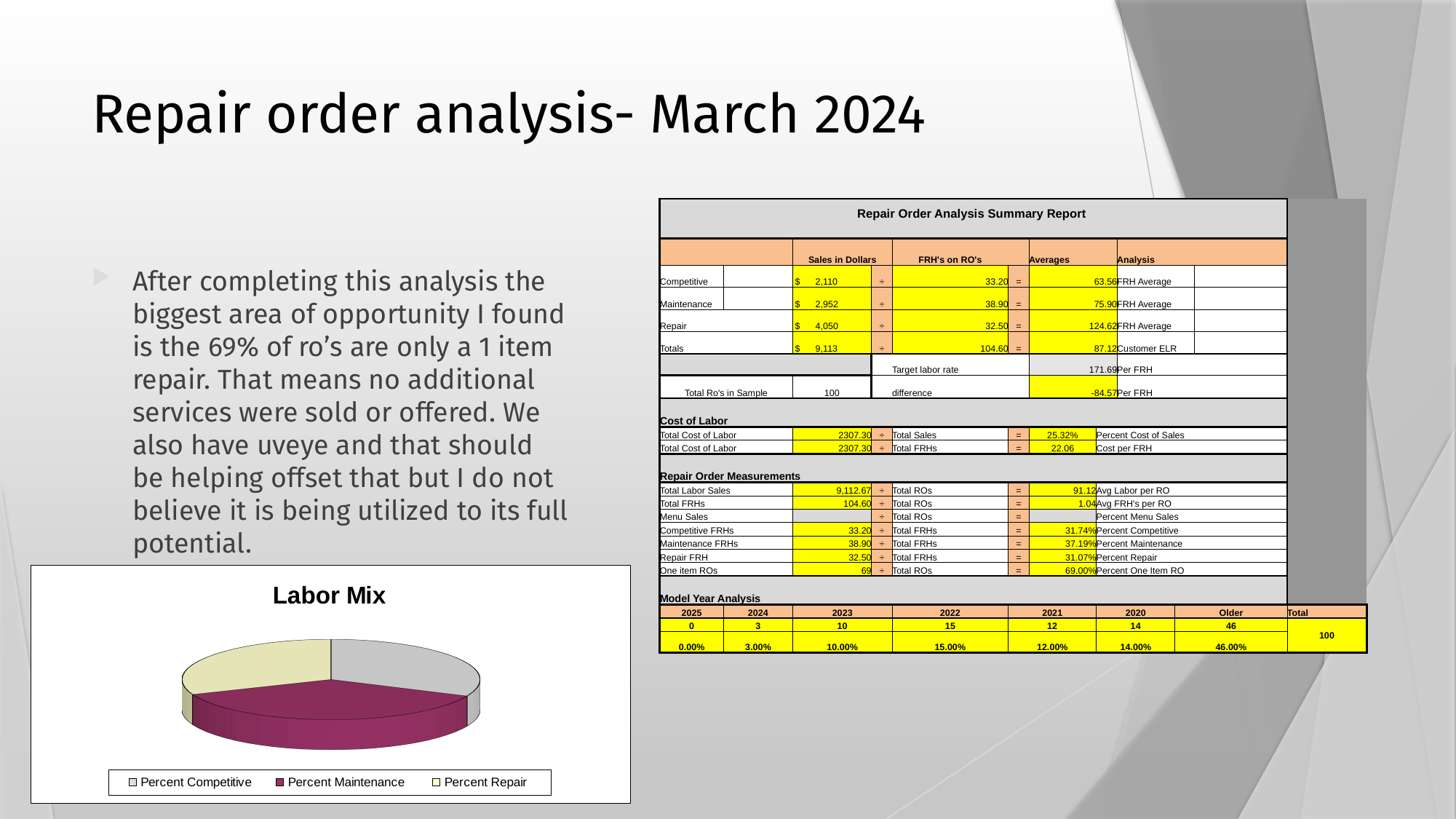

# Repair order analysis- March 2024
| Repair Order Analysis Summary Report |  |  |  |  |  |  |  |  |  |  |  |
| --- | --- | --- | --- | --- | --- | --- | --- | --- | --- | --- | --- |
|  |  |  |  |  |  |  |  |  |  |  |  |
|  |  | Sales in Dollars |  | FRH's on RO's |  |  |  |  |  |  |  |
|  |  |  |  |  |  | Averages | Analysis | Analysis |  |  |  |
| Competitive |  | $ 2,110 | ÷ | 33.20 | = | 63.56 | FRH Average | FRH Average |  |  |  |
| Maintenance |  | $ 2,952 | ÷ | 38.90 | = | 75.90 | FRH Average | FRH Average |  |  |  |
| Repair |  | $ 4,050 | ÷ | 32.50 | = | 124.62 | FRH Average | FRH Average |  |  |  |
| Totals |  | $ 9,113 | ÷ | 104.60 | = | 87.12 | Customer ELR | Customer ELR |  |  |  |
|  |  |  |  | Target labor rate |  | 171.69 | Per FRH | Per FRH |  |  |  |
| Total Ro's in Sample |  | 100 |  | difference |  | -84.57 | Per FRH | Per FRH |  |  |  |
|  |  |  |  |  |  |  |  |  |  |  |  |
| Cost of Labor |  |  |  |  |  |  |  |  |  |  |  |
| Total Cost of Labor |  | 2307.30 | ÷ | Total Sales | = | 25.32% | Percent Cost of Sales |  |  |  |  |
| Total Cost of Labor |  | 2307.30 | ÷ | Total FRHs | = | 22.06 | Cost per FRH |  |  |  |  |
|  |  |  |  |  |  |  |  |  |  |  |  |
| Repair Order Measurements |  |  |  |  |  |  |  |  |  |  |  |
| Total Labor Sales |  | 9,112.67 | ÷ | Total ROs | = | 91.12 | Avg Labor per RO |  |  |  |  |
| Total FRHs |  | 104.60 | ÷ | Total ROs | = | 1.04 | Avg FRH's per RO |  |  |  |  |
| Menu Sales |  |  | ÷ | Total ROs | = |  | Percent Menu Sales |  |  |  |  |
| Competitive FRHs |  | 33.20 | ÷ | Total FRHs | = | 31.74% | Percent Competitive |  |  |  |  |
| Maintenance FRHs |  | 38.90 | ÷ | Total FRHs | = | 37.19% | Percent Maintenance |  |  |  |  |
| Repair FRH |  | 32.50 | ÷ | Total FRHs | = | 31.07% | Percent Repair |  |  |  |  |
| One item ROs |  | 69 | ÷ | Total ROs | = | 69.00% | Percent One Item RO |  |  |  |  |
|  |  |  |  |  |  |  |  |  |  |  |  |
| Model Year Analysis |  |  |  |  |  |  |  |  |  |  |  |
| 2025 | 2024 | 2023 |  | 2022 | 2021 |  | 2020 |  | Older |  | Total |
| 0 | 3 | 10 |  | 15 | 12 |  | 14 |  | 46 |  | 100 |
| 0.00% | 3.00% | 10.00% |  | 15.00% | 12.00% |  | 14.00% |  | 46.00% |  |  |
After completing this analysis the biggest area of opportunity I found is the 69% of ro’s are only a 1 item repair. That means no additional services were sold or offered. We also have uveye and that should be helping offset that but I do not believe it is being utilized to its full potential.

[unsupported chart]